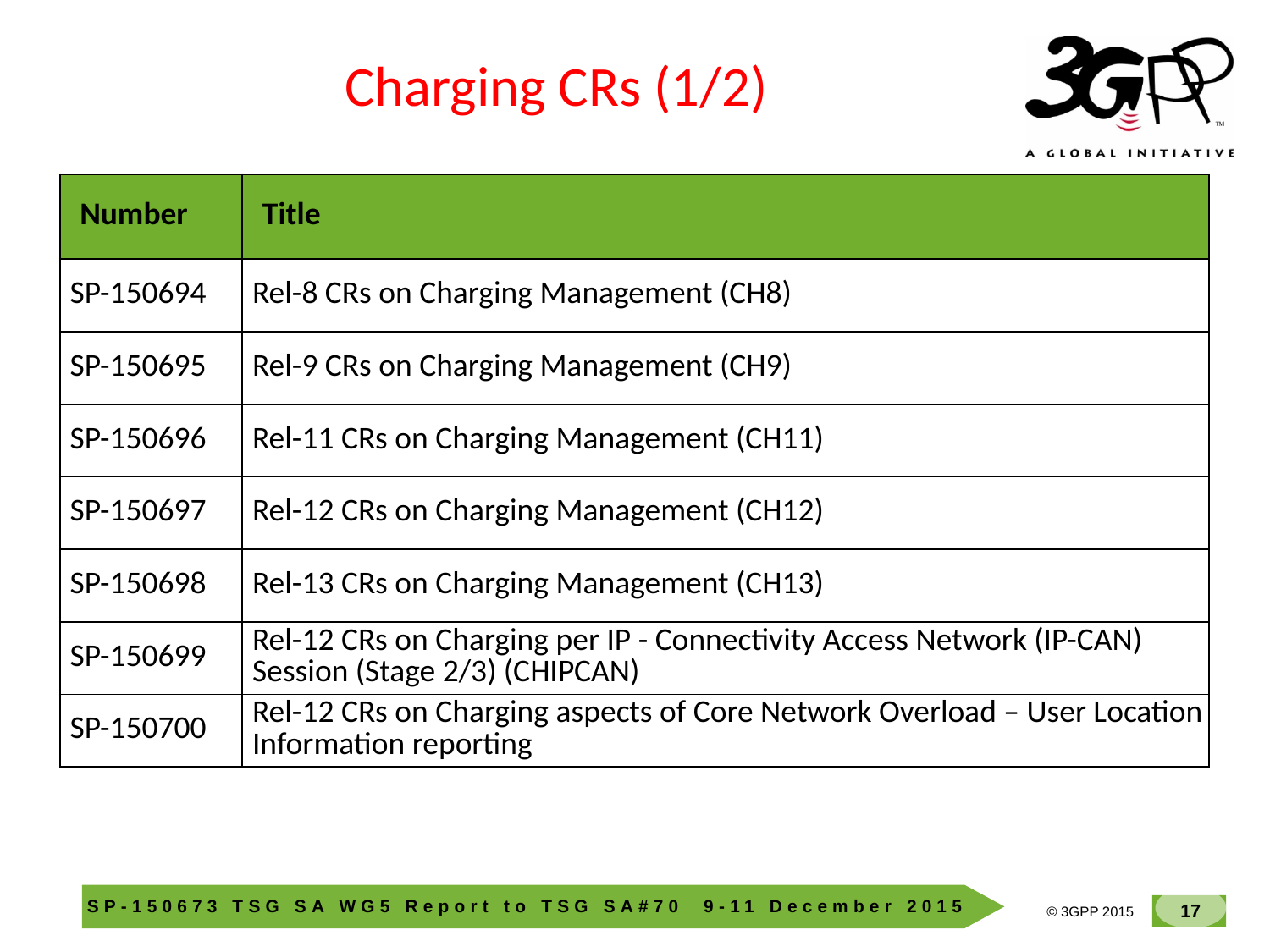

Charging CRs (1/2)
| Number | Title |
| --- | --- |
| SP-150694 | Rel-8 CRs on Charging Management (CH8) |
| SP-150695 | Rel-9 CRs on Charging Management (CH9) |
| SP-150696 | Rel-11 CRs on Charging Management (CH11) |
| SP-150697 | Rel-12 CRs on Charging Management (CH12) |
| SP-150698 | Rel-13 CRs on Charging Management (CH13) |
| SP-150699 | Rel-12 CRs on Charging per IP - Connectivity Access Network (IP-CAN) Session (Stage 2/3) (CHIPCAN) |
| SP-150700 | Rel-12 CRs on Charging aspects of Core Network Overload – User Location Information reporting |